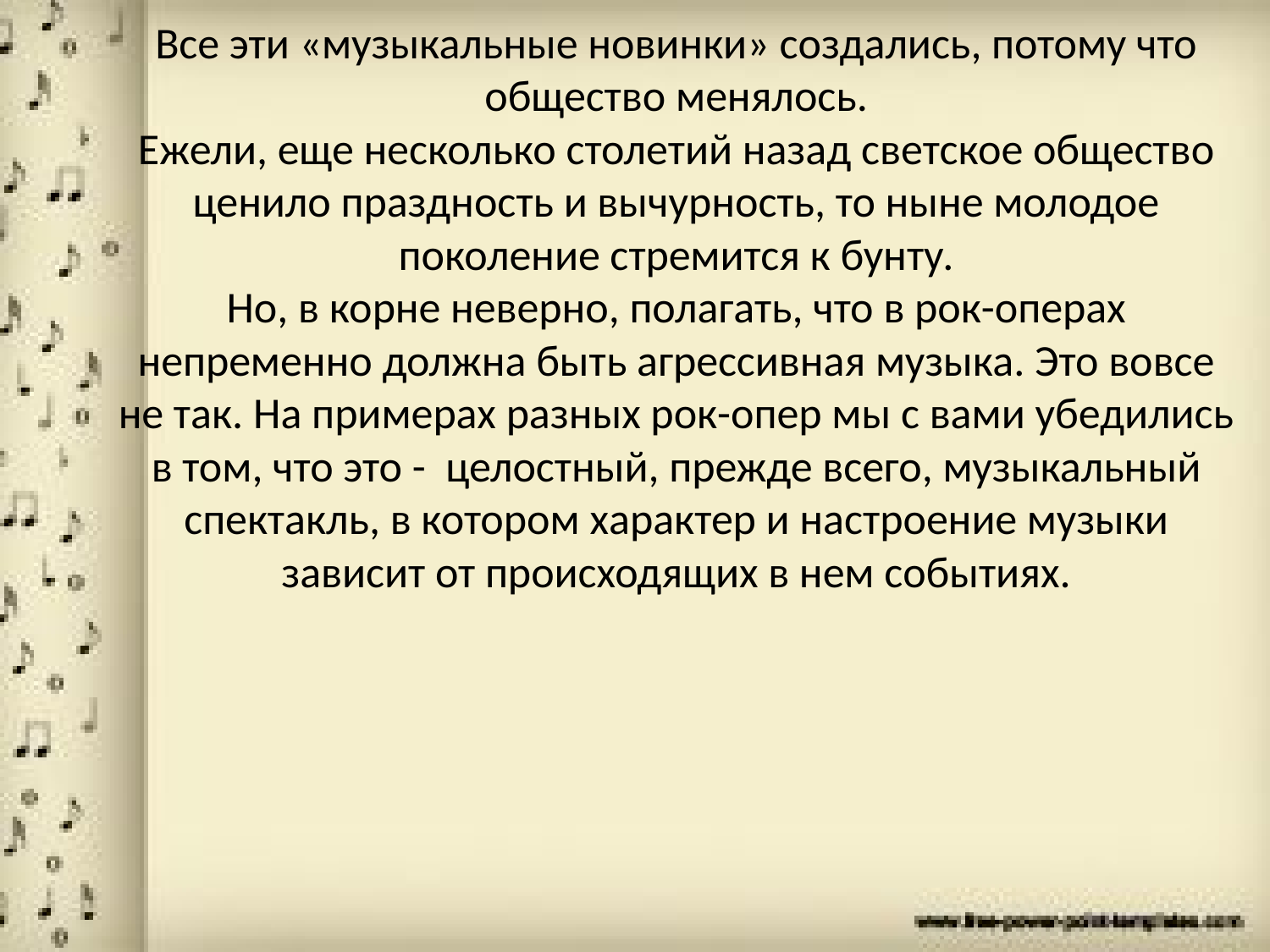

# Все эти «музыкальные новинки» создались, потому что общество менялось. Ежели, еще несколько столетий назад светское общество ценило праздность и вычурность, то ныне молодое поколение стремится к бунту. Но, в корне неверно, полагать, что в рок-операх непременно должна быть агрессивная музыка. Это вовсе не так. На примерах разных рок-опер мы с вами убедились в том, что это -  целостный, прежде всего, музыкальный спектакль, в котором характер и настроение музыки зависит от происходящих в нем событиях.